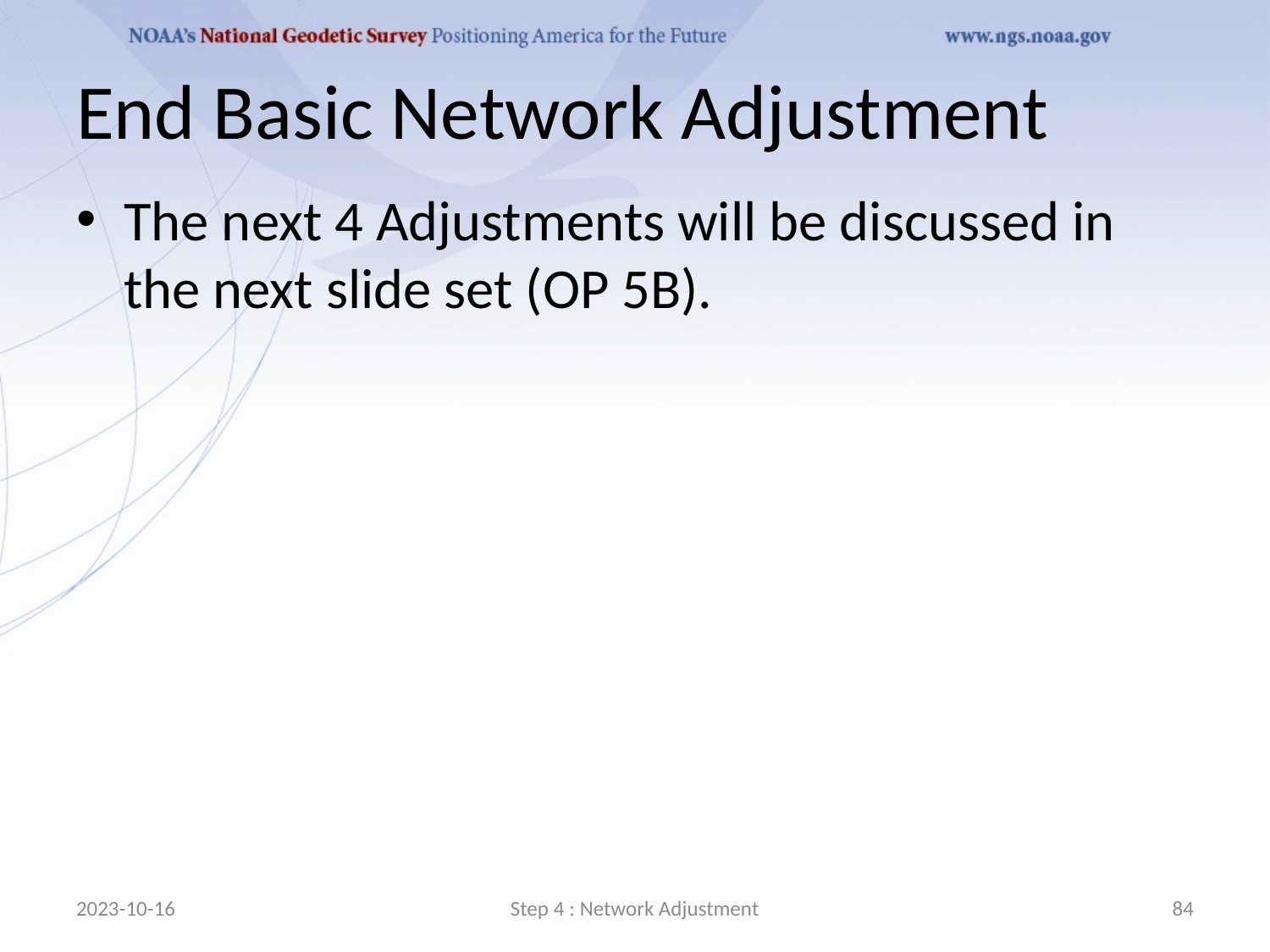

# End Basic Network Adjustment
The next 4 Adjustments will be discussed in the next slide set (OP 5B).

2023-10-16
Step 4 : Network Adjustment
84